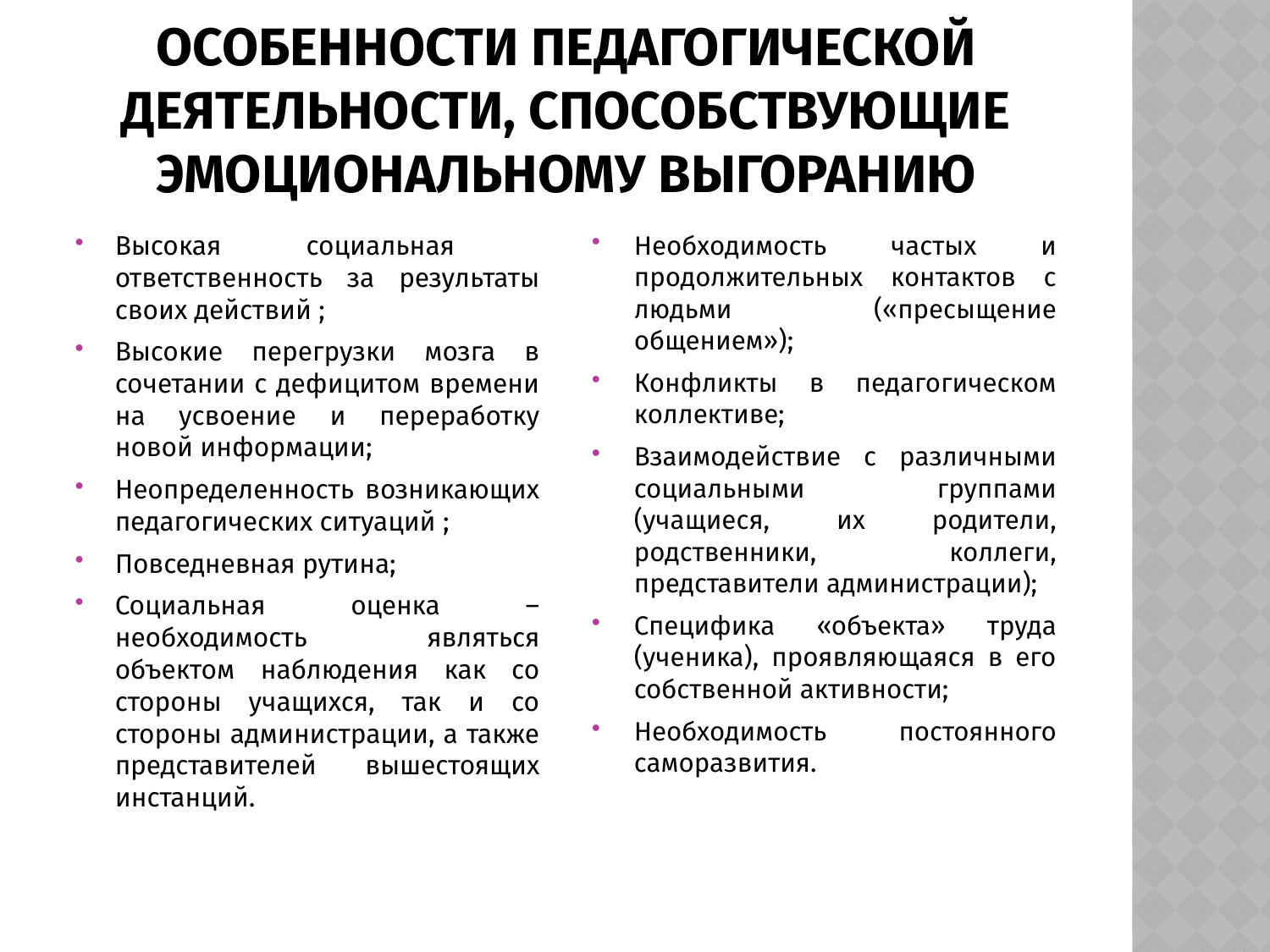

# Особенности педагогической деятельности, способствующие эмоциональному выгоранию
Высокая социальная  ответственность за результаты своих действий ;
Высокие перегрузки мозга в сочетании с дефицитом времени на усвоение и переработку новой информации;
Неопределенность возникающих педагогических ситуаций ;
Повседневная рутина;
Социальная оценка – необходимость являться объектом наблюдения как со стороны учащихся, так и со стороны администрации, а также представителей вышестоящих инстанций.
Необходимость частых и продолжительных контактов с людьми («пресыщение общением»);
Конфликты в педагогическом коллективе;
Взаимодействие с различными социальными группами (учащиеся, их родители, родственники, коллеги, представители администрации);
Специфика «объекта» труда (ученика), проявляющаяся в его собственной активности;
Необходимость постоянного саморазвития.